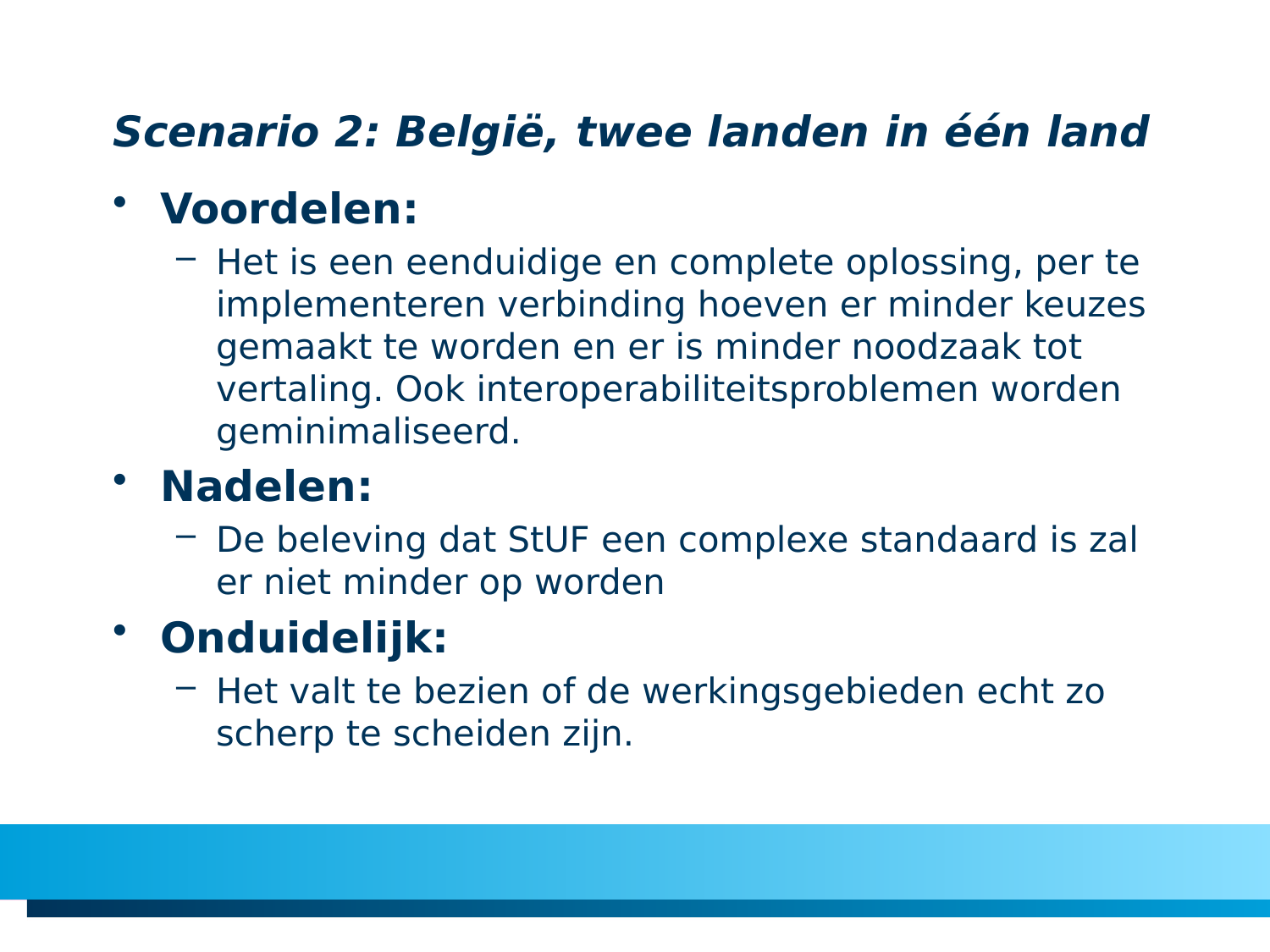

# Scenario 2: België, twee landen in één land
Voordelen:
Het is een eenduidige en complete oplossing, per te implementeren verbinding hoeven er minder keuzes gemaakt te worden en er is minder noodzaak tot vertaling. Ook interoperabiliteitsproblemen worden geminimaliseerd.
Nadelen:
De beleving dat StUF een complexe standaard is zal er niet minder op worden
Onduidelijk:
Het valt te bezien of de werkingsgebieden echt zo scherp te scheiden zijn.